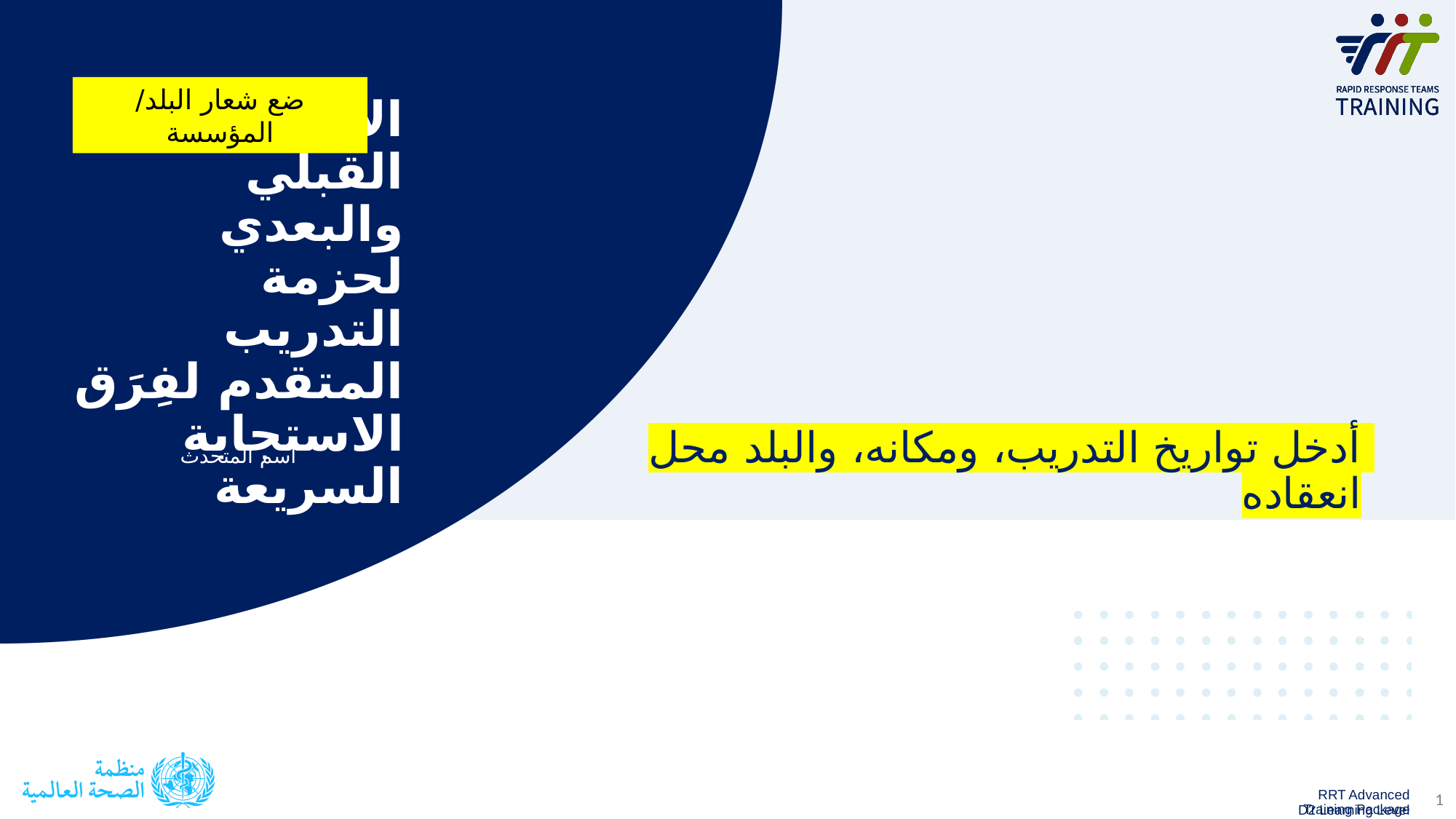

ضع شعار البلد/ المؤسسة
# الاختباران القبلي والبعدي لحزمة التدريب المتقدم لفِرَق الاستجابة السريعة
اسم المتحدث
أدخل تواريخ التدريب، ومكانه، والبلد محل انعقاده